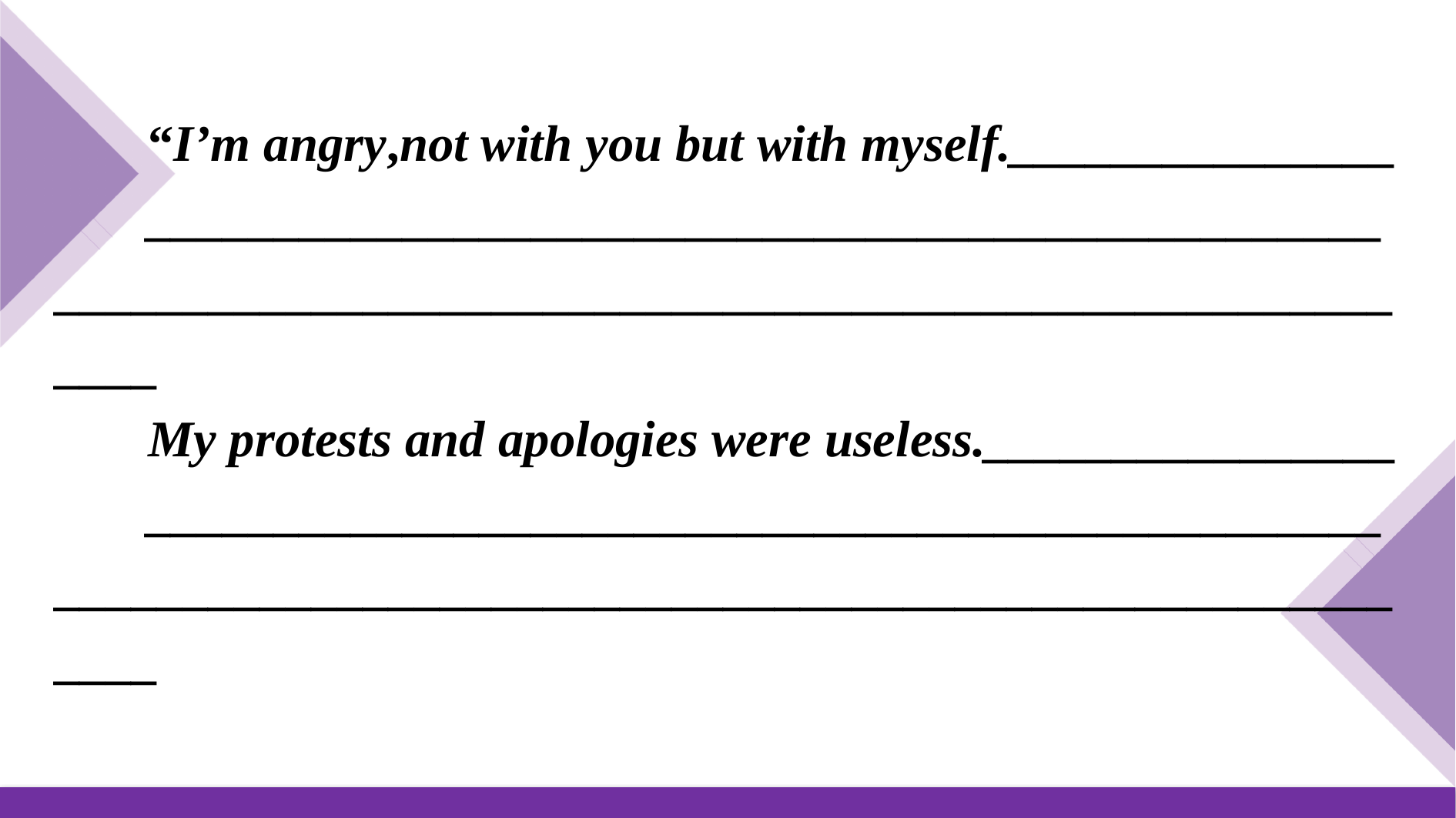

“I’m angry,not with you but with myself._______________
________________________________________________________________________________________________________
My protests and apologies were useless.________________
________________________________________________________________________________________________________